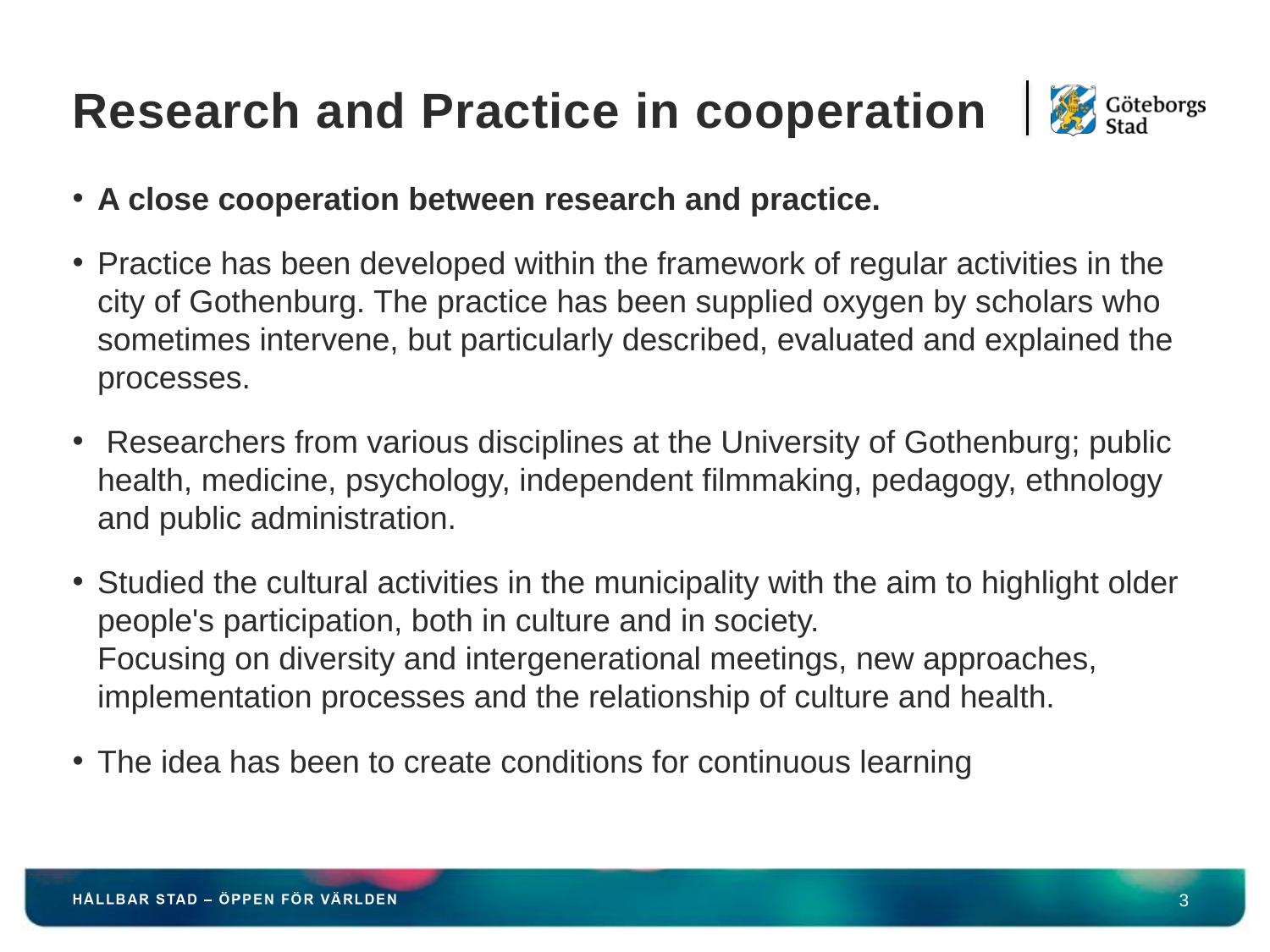

# Research and Practice in cooperation
A close cooperation between research and practice.
Practice has been developed within the framework of regular activities in the city of Gothenburg. The practice has been supplied oxygen by scholars who sometimes intervene, but particularly described, evaluated and explained the processes.
 Researchers from various disciplines at the University of Gothenburg; public health, medicine, psychology, independent filmmaking, pedagogy, ethnology and public administration.
Studied the cultural activities in the municipality with the aim to highlight older people's participation, both in culture and in society.
Focusing on diversity and intergenerational meetings, new approaches, implementation processes and the relationship of culture and health.
The idea has been to create conditions for continuous learning
3